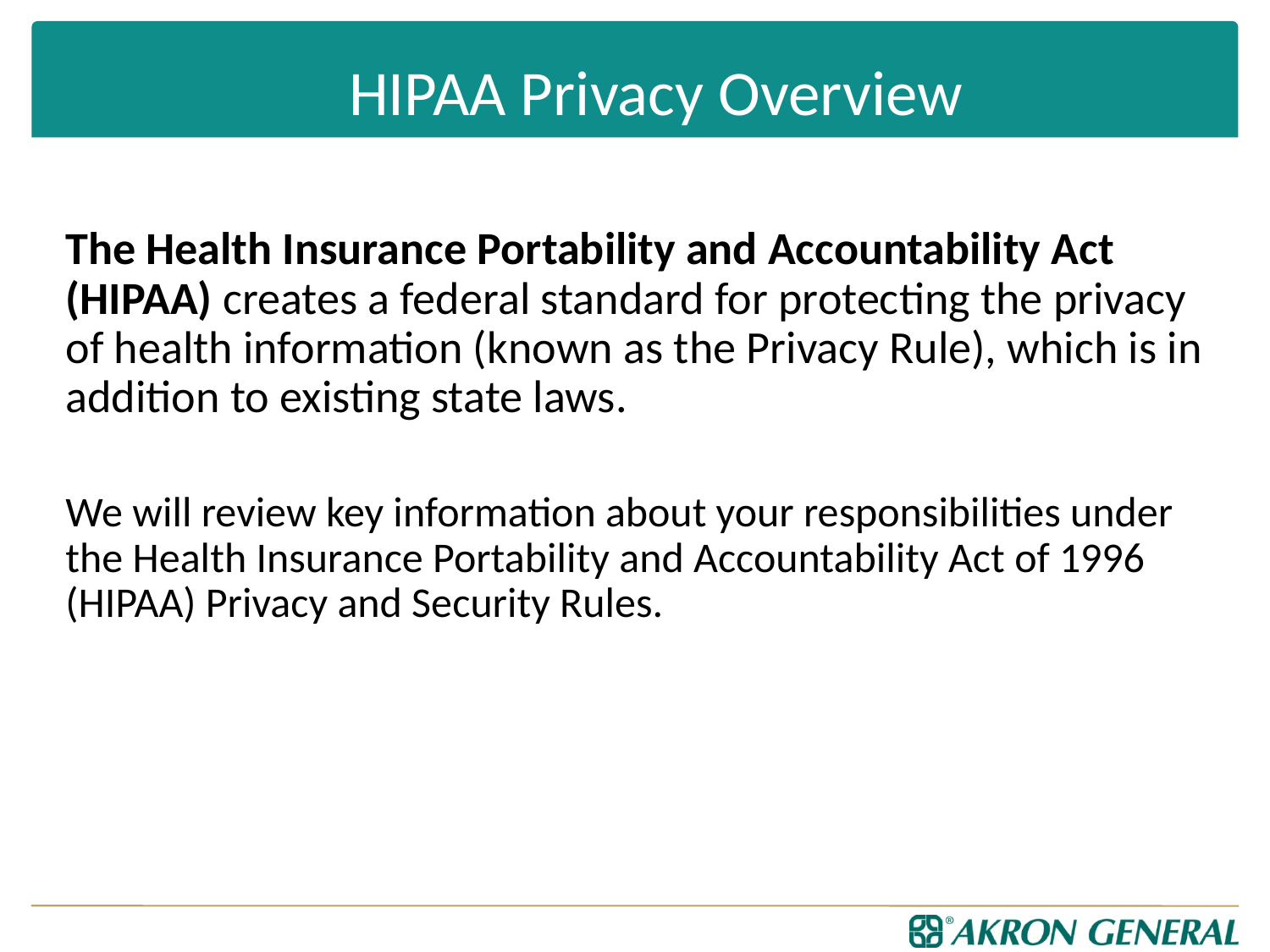

# HIPAA Privacy Overview

The Health Insurance Portability and Accountability Act (HIPAA) creates a federal standard for protecting the privacy of health information (known as the Privacy Rule), which is in addition to existing state laws.

We will review key information about your responsibilities under the Health Insurance Portability and Accountability Act of 1996 (HIPAA) Privacy and Security Rules.